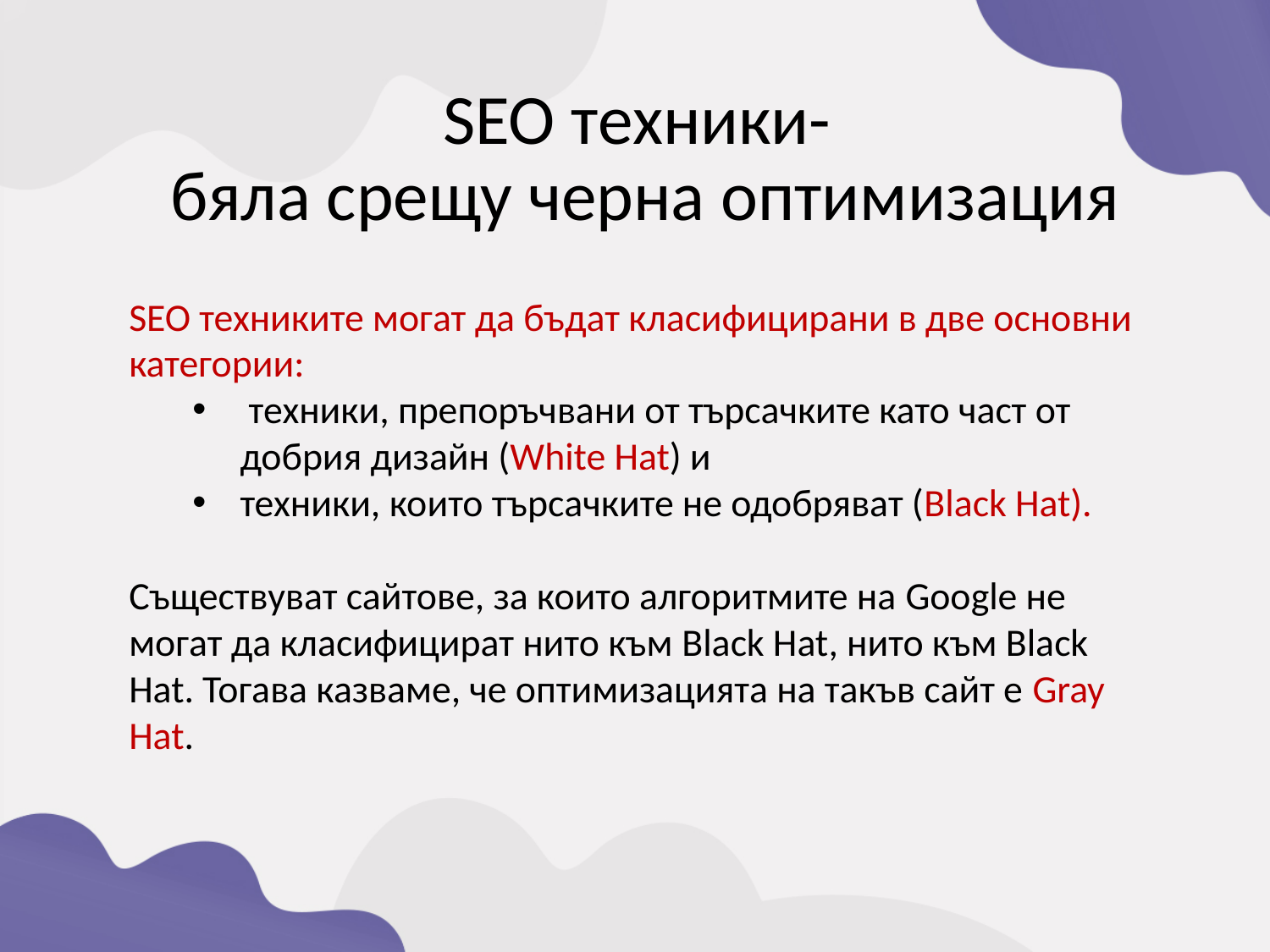

SEO техники-
бяла срещу черна оптимизация
SEO техниките могат да бъдат класифицирани в две основни категории:
 техники, препоръчвани от търсачките като част от добрия дизайн (White Hat) и
техники, които търсачките не одобряват (Black Hat).

Съществуват сайтове, за които алгоритмите на Google не могат да класифицират нито към Black Hat, нито към Black Hat. Тогава казваме, че оптимизацията на такъв сайт е Gray Hat.